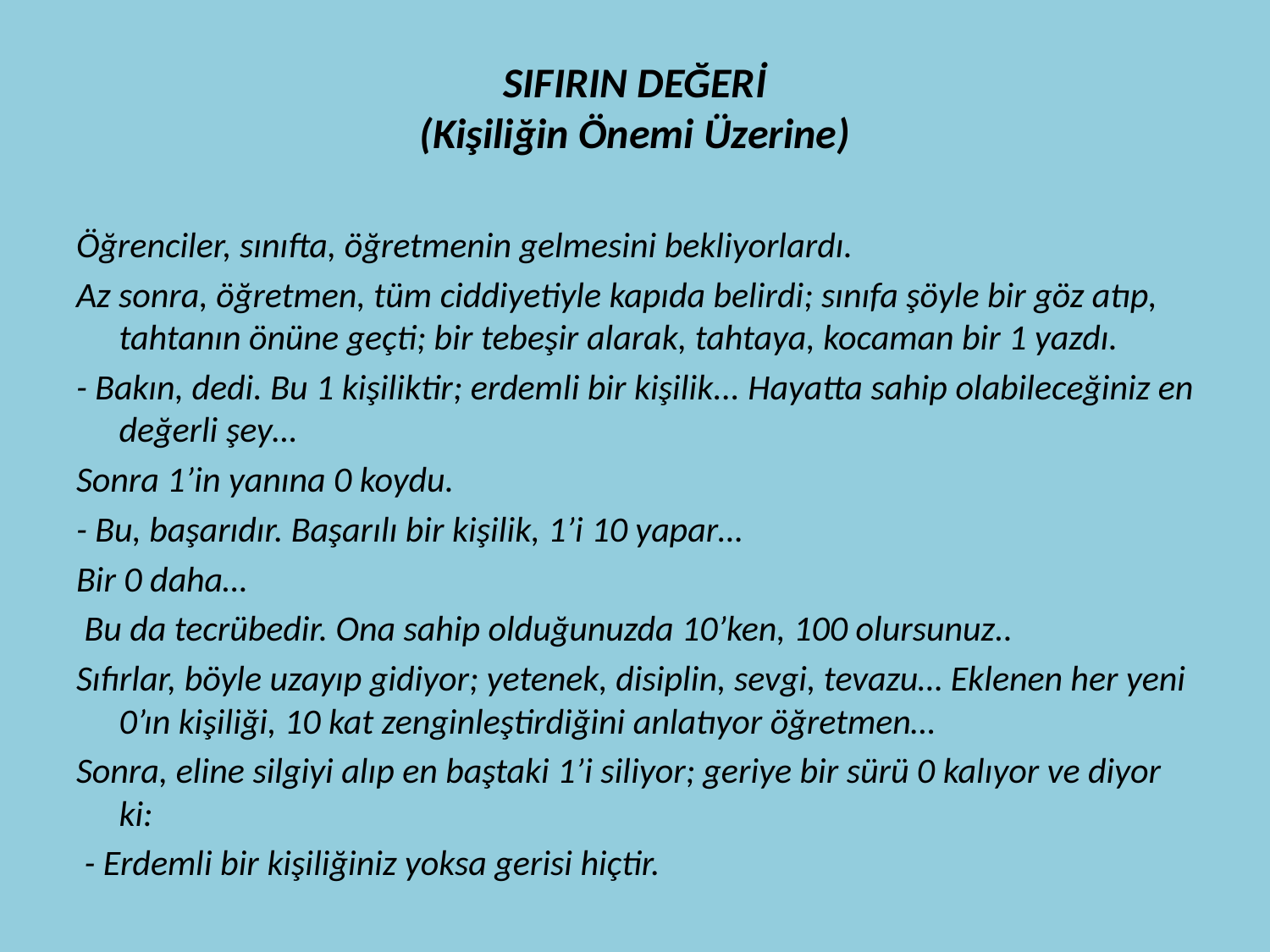

# SIFIRIN DEĞERİ (Kişiliğin Önemi Üzerine)

Öğrenciler, sınıfta, öğretmenin gelmesini bekliyorlardı.
Az sonra, öğretmen, tüm ciddiyetiyle kapıda belirdi; sınıfa şöyle bir göz atıp, tahtanın önüne geçti; bir tebeşir alarak, tahtaya, kocaman bir 1 yazdı.
- Bakın, dedi. Bu 1 kişiliktir; erdemli bir kişilik... Hayatta sahip olabileceğiniz en değerli şey…
Sonra 1’in yanına 0 koydu.
- Bu, başarıdır. Başarılı bir kişilik, 1’i 10 yapar…
Bir 0 daha…
 Bu da tecrübedir. Ona sahip olduğunuzda 10’ken, 100 olursunuz..
Sıfırlar, böyle uzayıp gidiyor; yetenek, disiplin, sevgi, tevazu… Eklenen her yeni 0’ın kişiliği, 10 kat zenginleştirdiğini anlatıyor öğretmen…
Sonra, eline silgiyi alıp en baştaki 1’i siliyor; geriye bir sürü 0 kalıyor ve diyor ki:
 - Erdemli bir kişiliğiniz yoksa gerisi hiçtir.